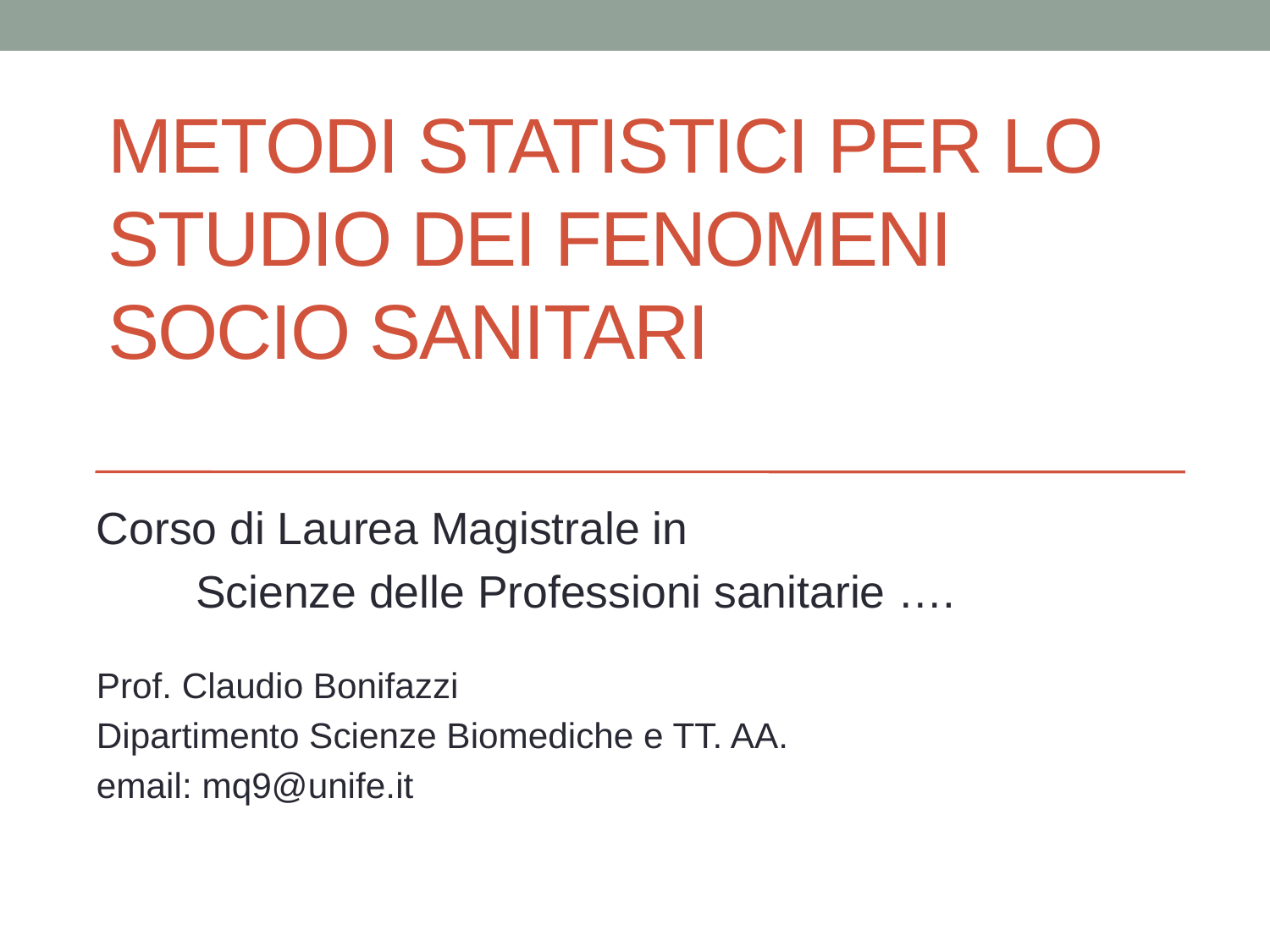

# Metodi statistici per lo studio dei fenomeni socio sanitari
Corso di Laurea Magistrale in
	Scienze delle Professioni sanitarie ….

Prof. Claudio Bonifazzi
Dipartimento Scienze Biomediche e TT. AA.
email: mq9@unife.it